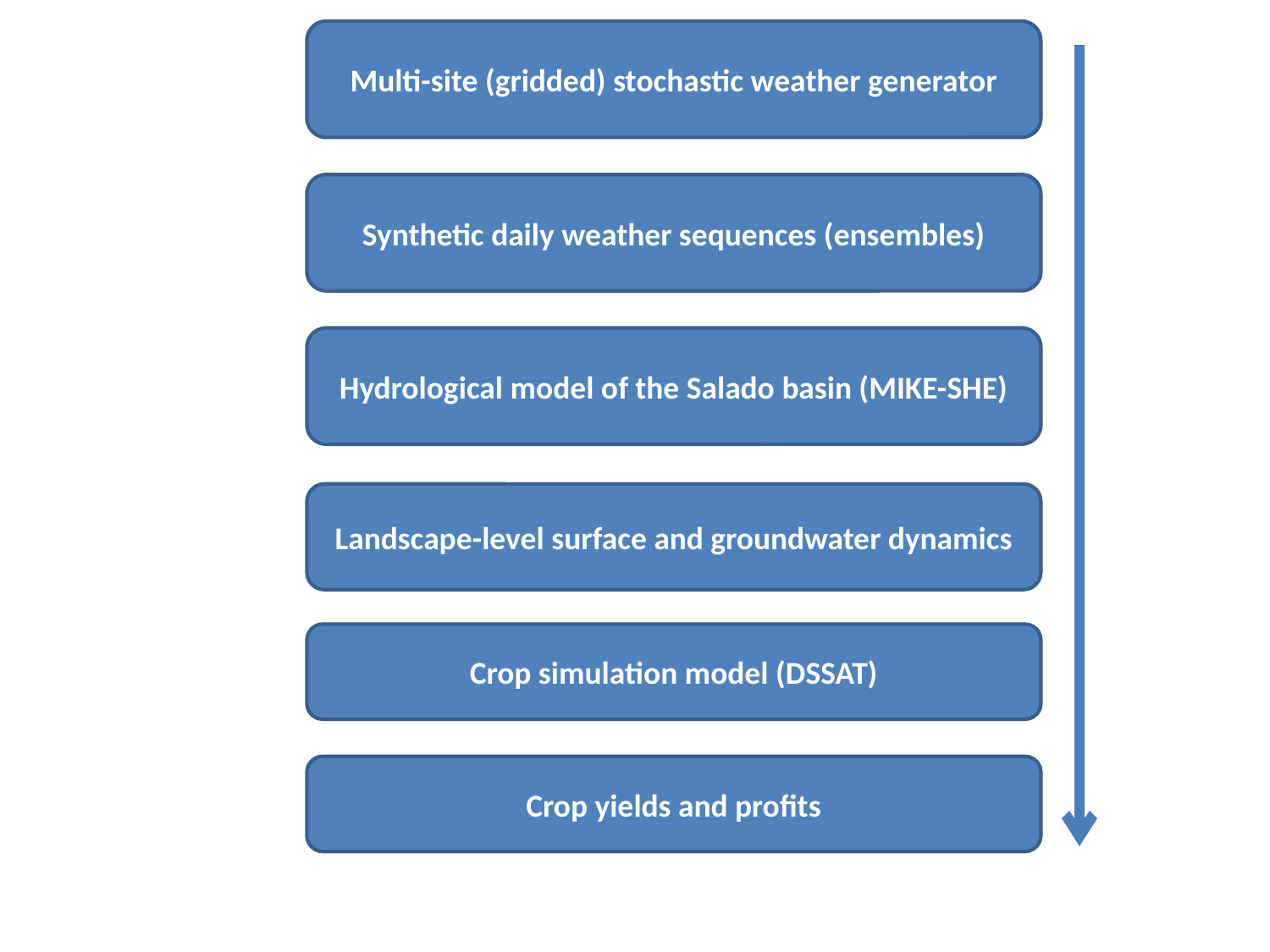

Multi-site (gridded) stochastic weather generator
Synthetic daily weather sequences (ensembles)
Hydrological model of the Salado basin (MIKE-SHE)
Landscape-level surface and groundwater dynamics
Crop simulation model (DSSAT)
Crop yields and profits